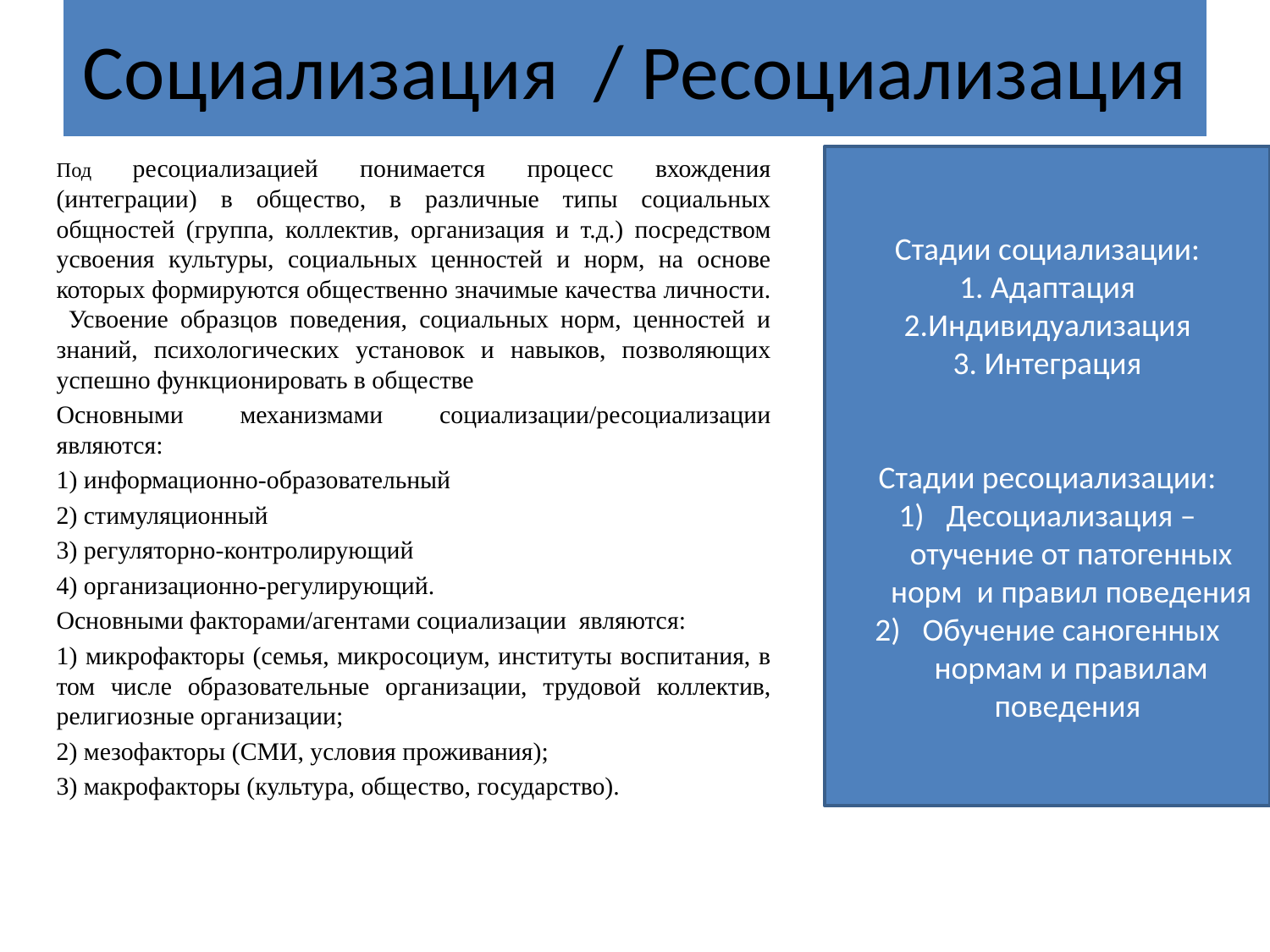

# Социализация  / Ресоциализация
		Под ресоциализацией понимается процесс вхождения (интеграции) в общество, в различные типы социальных общностей (группа, коллектив, организация и т.д.) посредством усвоения культуры, социальных ценностей и норм, на основе которых формируются общественно значимые качества личности.  Усвоение образцов поведения, социальных норм, ценностей и знаний, психологических установок и навыков, позволяющих успешно функционировать в обществе
		Основными механизмами социализации/ресоциализации являются:
		1) информационно-образовательный
		2) стимуляционный
		3) регуляторно-контролирующий
		4) организационно-регулирующий.
		Основными факторами/агентами социализации  являются:
		1) микрофакторы (семья, микросоциум, институты воспитания, в том числе образовательные организации, трудовой коллектив, религиозные организации;
		2) мезофакторы (СМИ, условия проживания);
		3) макрофакторы (культура, общество, государство).

Стадии социализации:
1. Адаптация
2.Индивидуализация
3. Интеграция

Стадии ресоциализации:
Десоциализация – отучение от патогенных норм  и правил поведения
Обучение саногенных нормам и правилам поведения